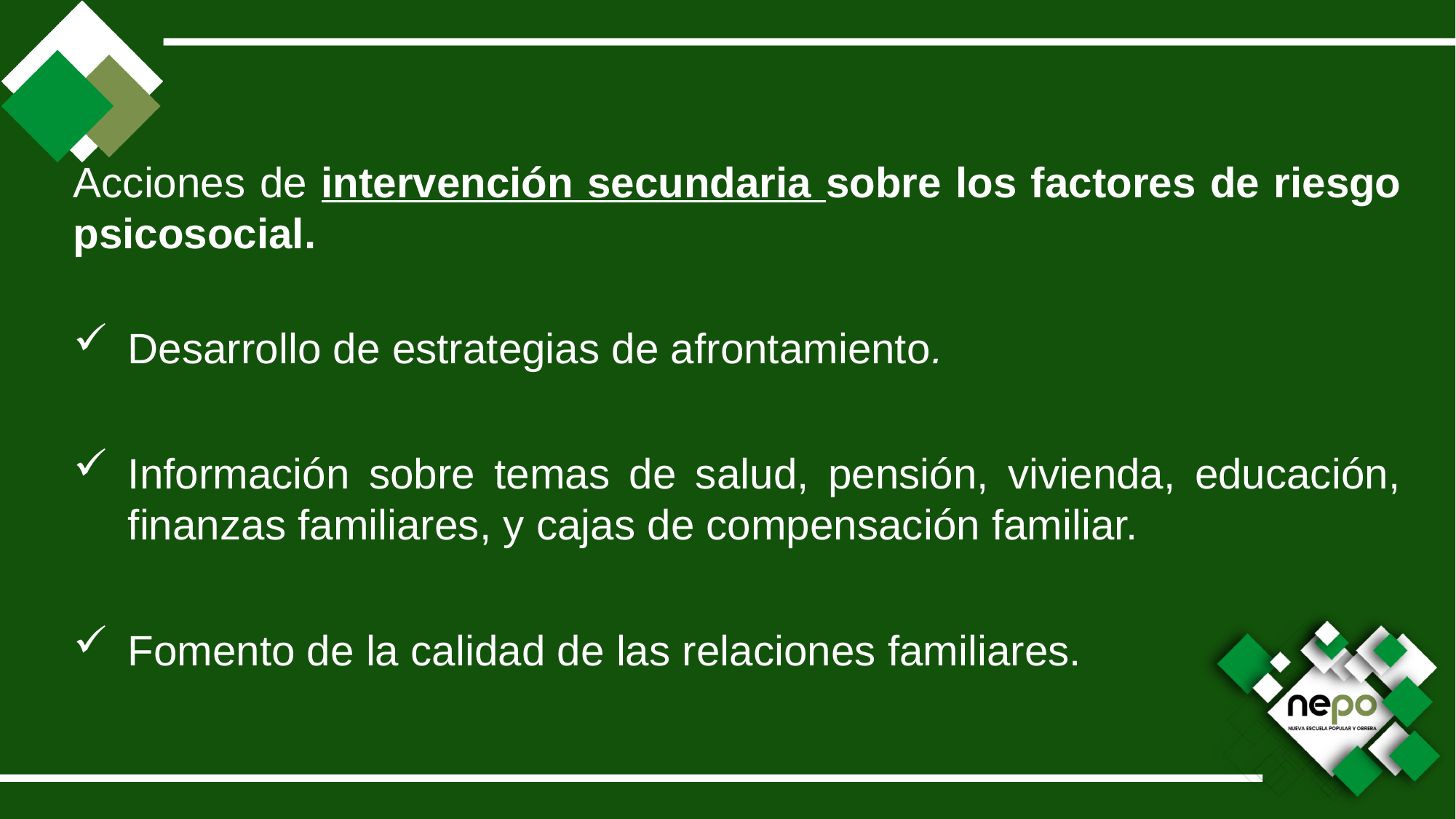

Acciones de intervención secundaria sobre los factores de riesgo psicosocial.
Desarrollo de estrategias de afrontamiento.
Información sobre temas de salud, pensión, vivienda, educación, finanzas familiares, y cajas de compensación familiar.
Fomento de la calidad de las relaciones familiares.